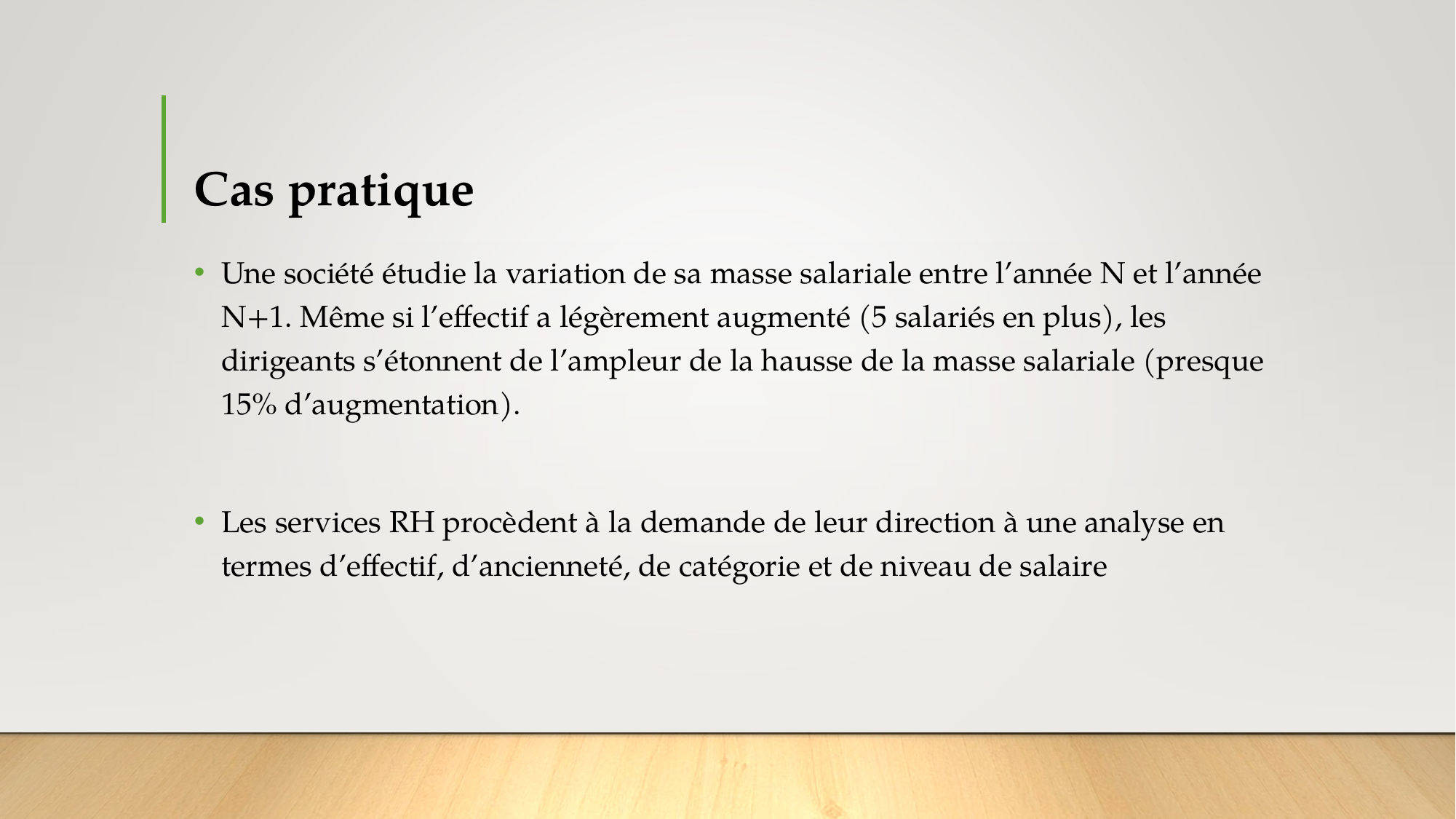

# Cas pratique
Une société étudie la variation de sa masse salariale entre l’année N et l’année N+1. Même si l’effectif a légèrement augmenté (5 salariés en plus), les dirigeants s’étonnent de l’ampleur de la hausse de la masse salariale (presque 15% d’augmentation).

Les services RH procèdent à la demande de leur direction à une analyse en termes d’effectif, d’ancienneté, de catégorie et de niveau de salaire